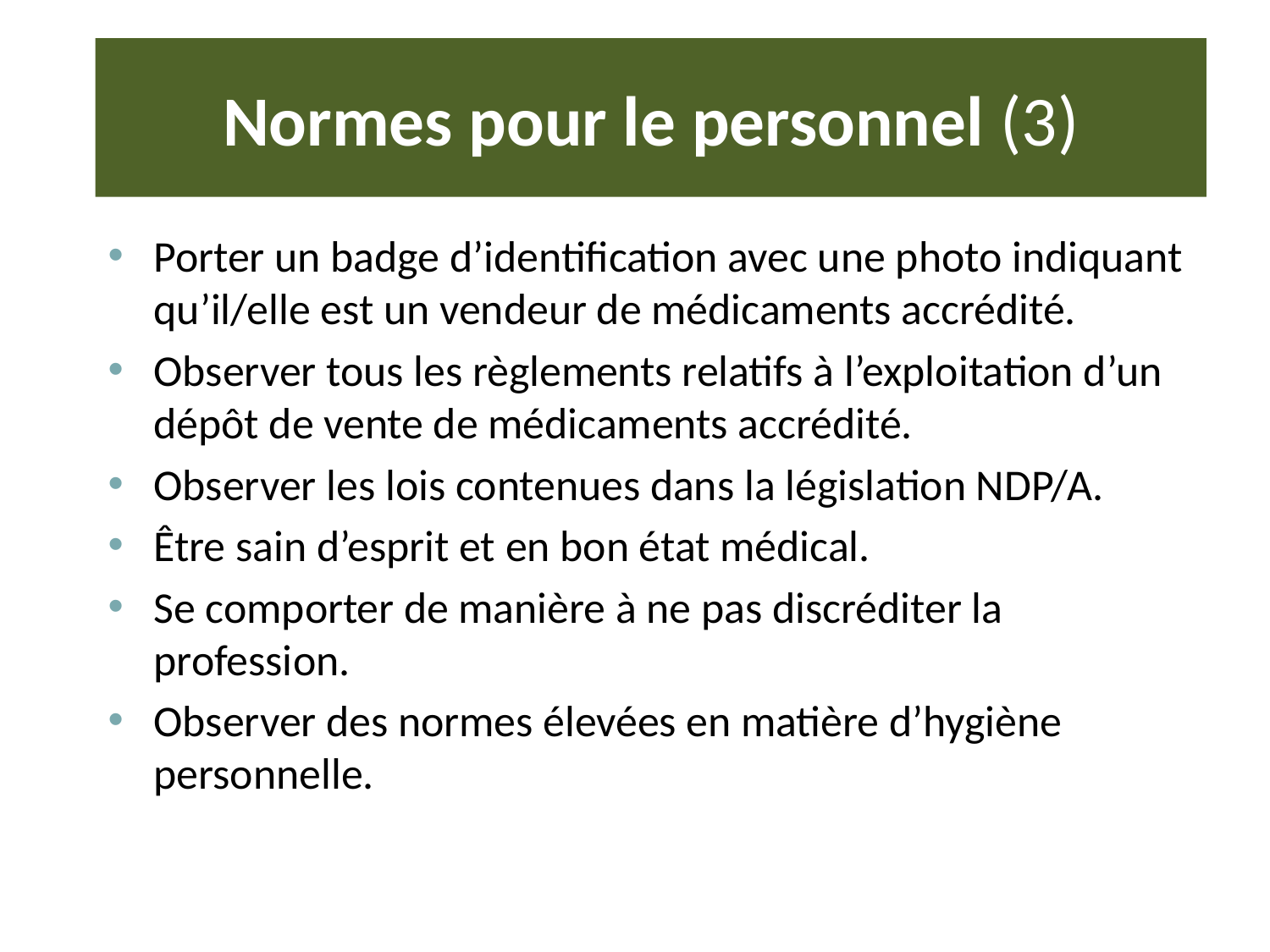

# Normes pour le personnel (3)
Porter un badge d’identification avec une photo indiquant qu’il/elle est un vendeur de médicaments accrédité.
Observer tous les règlements relatifs à l’exploitation d’un dépôt de vente de médicaments accrédité.
Observer les lois contenues dans la législation NDP/A.
Être sain d’esprit et en bon état médical.
Se comporter de manière à ne pas discréditer la profession.
Observer des normes élevées en matière d’hygiène personnelle.